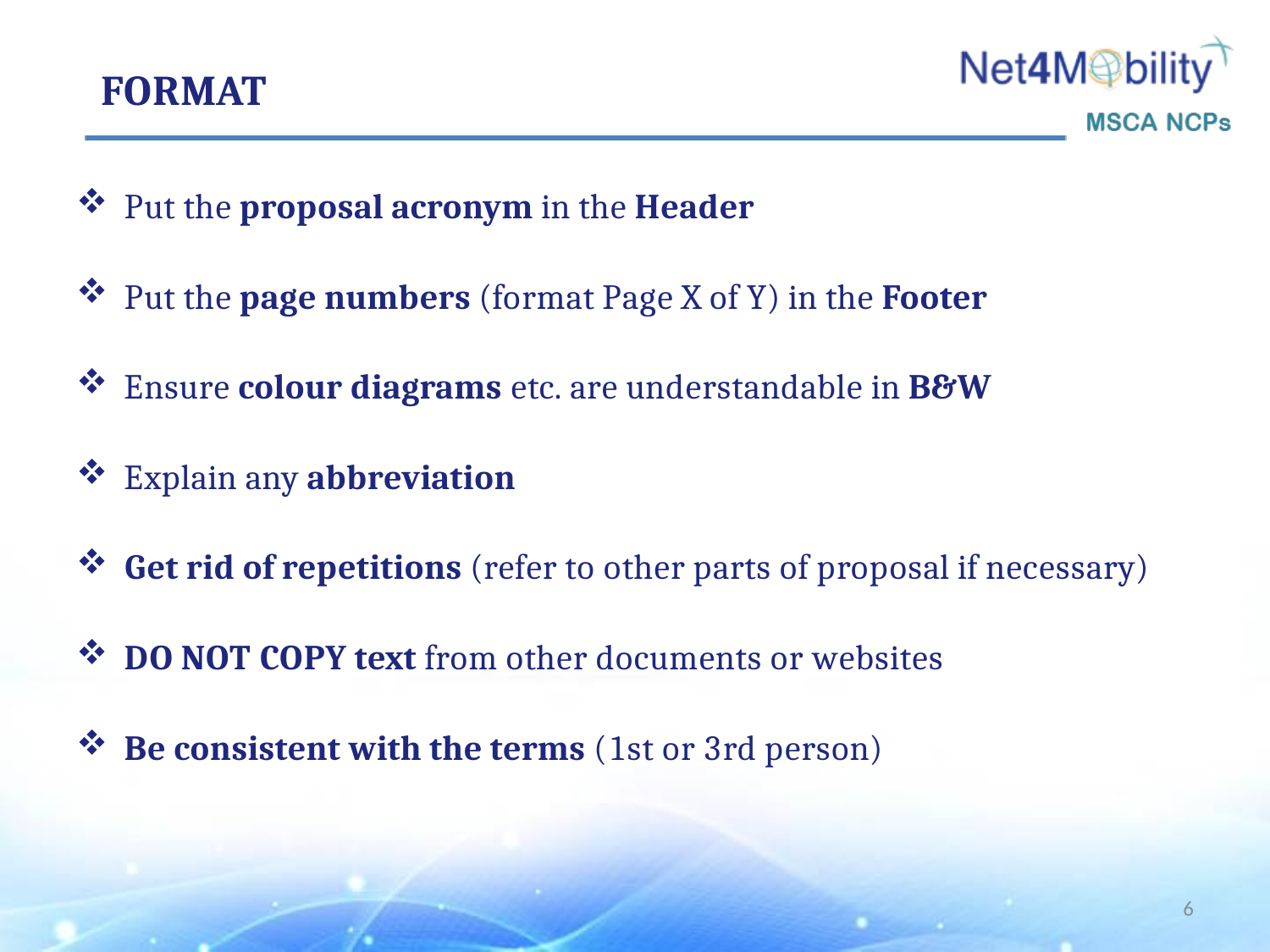

# FORMAT
Put the proposal acronym in the Header

Put the page numbers (format Page X of Y) in the Footer

Ensure colour diagrams etc. are understandable in B&W

Explain any abbreviation

Get rid of repetitions (refer to other parts of proposal if necessary)

DO NOT COPY text from other documents or websites

Be consistent with the terms (1st or 3rd person)

6